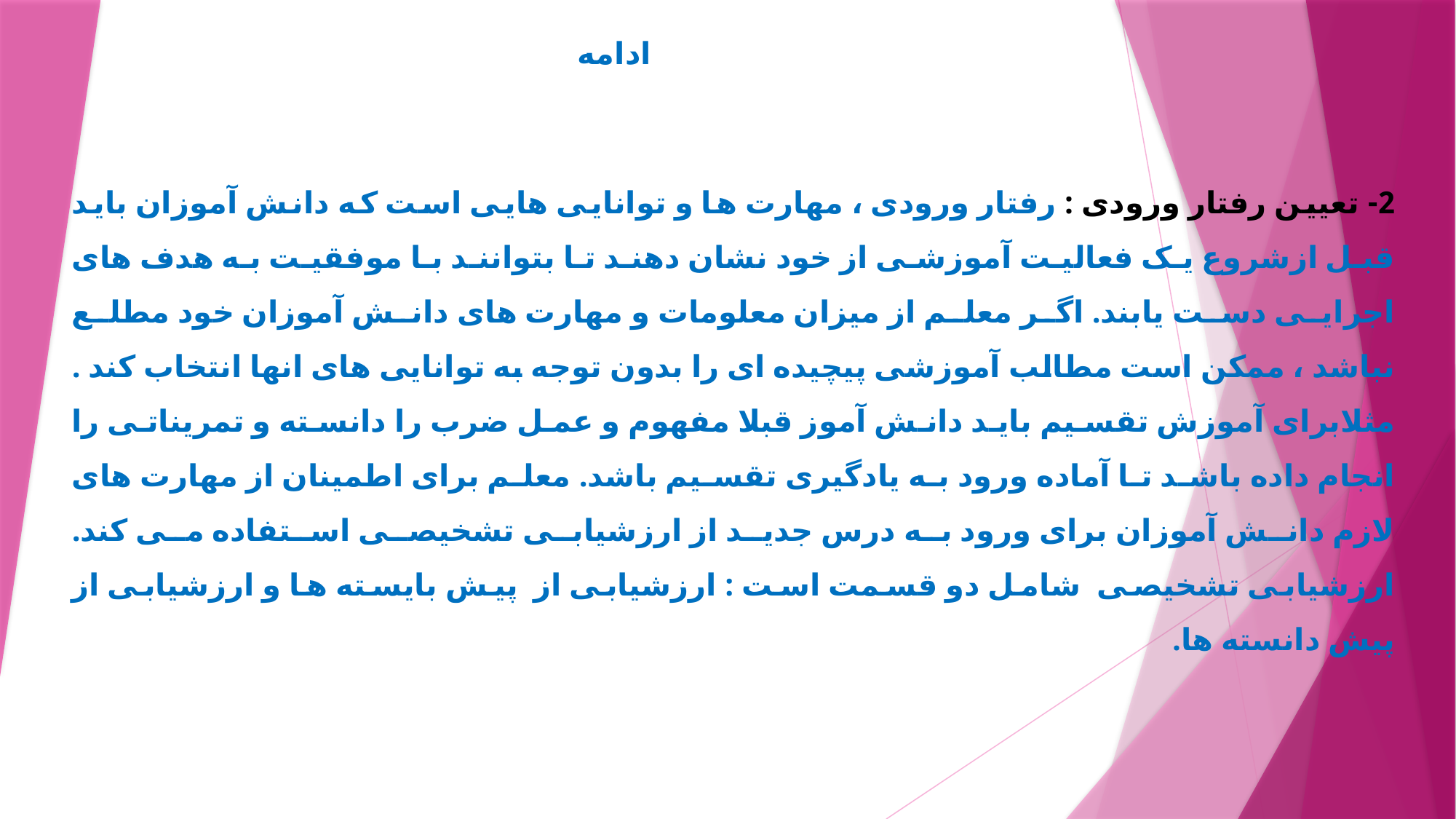

# ادامه
2- تعیین رفتار ورودی : رفتار ورودی ، مهارت ها و توانایی هایی است که دانش آموزان باید قبل ازشروع یک فعالیت آموزشی از خود نشان دهند تا بتوانند با موفقیت به هدف های اجرایی دست یابند. اگر معلم از میزان معلومات و مهارت های دانش آموزان خود مطلع نباشد ، ممکن است مطالب آموزشی پیچیده ای را بدون توجه به توانایی های انها انتخاب کند . مثلابرای آموزش تقسیم باید دانش آموز قبلا مفهوم و عمل ضرب را دانسته و تمریناتی را انجام داده باشد تا آماده ورود به یادگیری تقسیم باشد. معلم برای اطمینان از مهارت های لازم دانش آموزان برای ورود به درس جدید از ارزشیابی تشخیصی استفاده می کند. ارزشیابی تشخیصی  شامل دو قسمت است : ارزشیابی از  پیش بایسته ها و ارزشیابی از پیش دانسته ها.